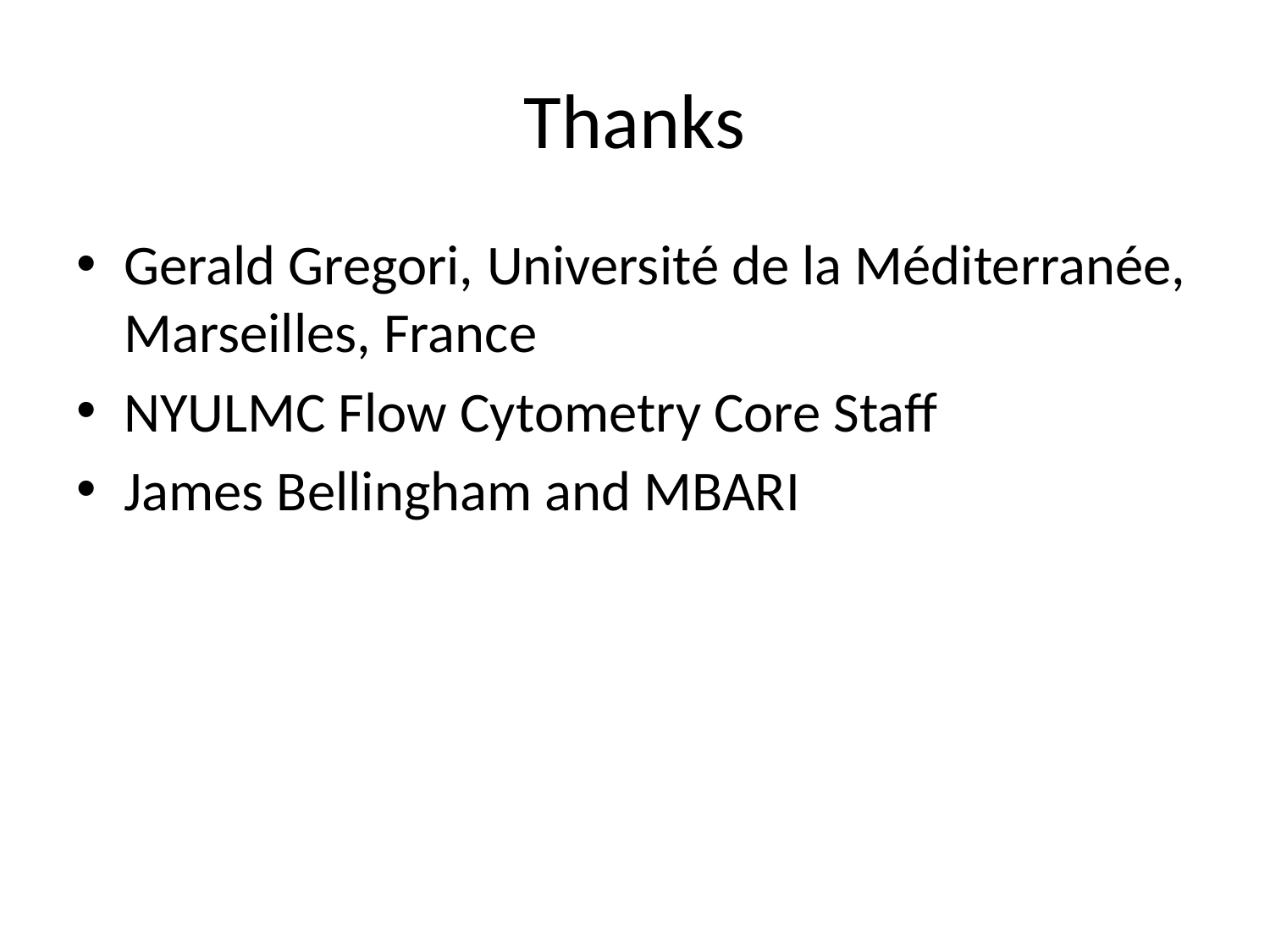

# Thanks
Gerald Gregori, Université de la Méditerranée, Marseilles, France
NYULMC Flow Cytometry Core Staff
James Bellingham and MBARI